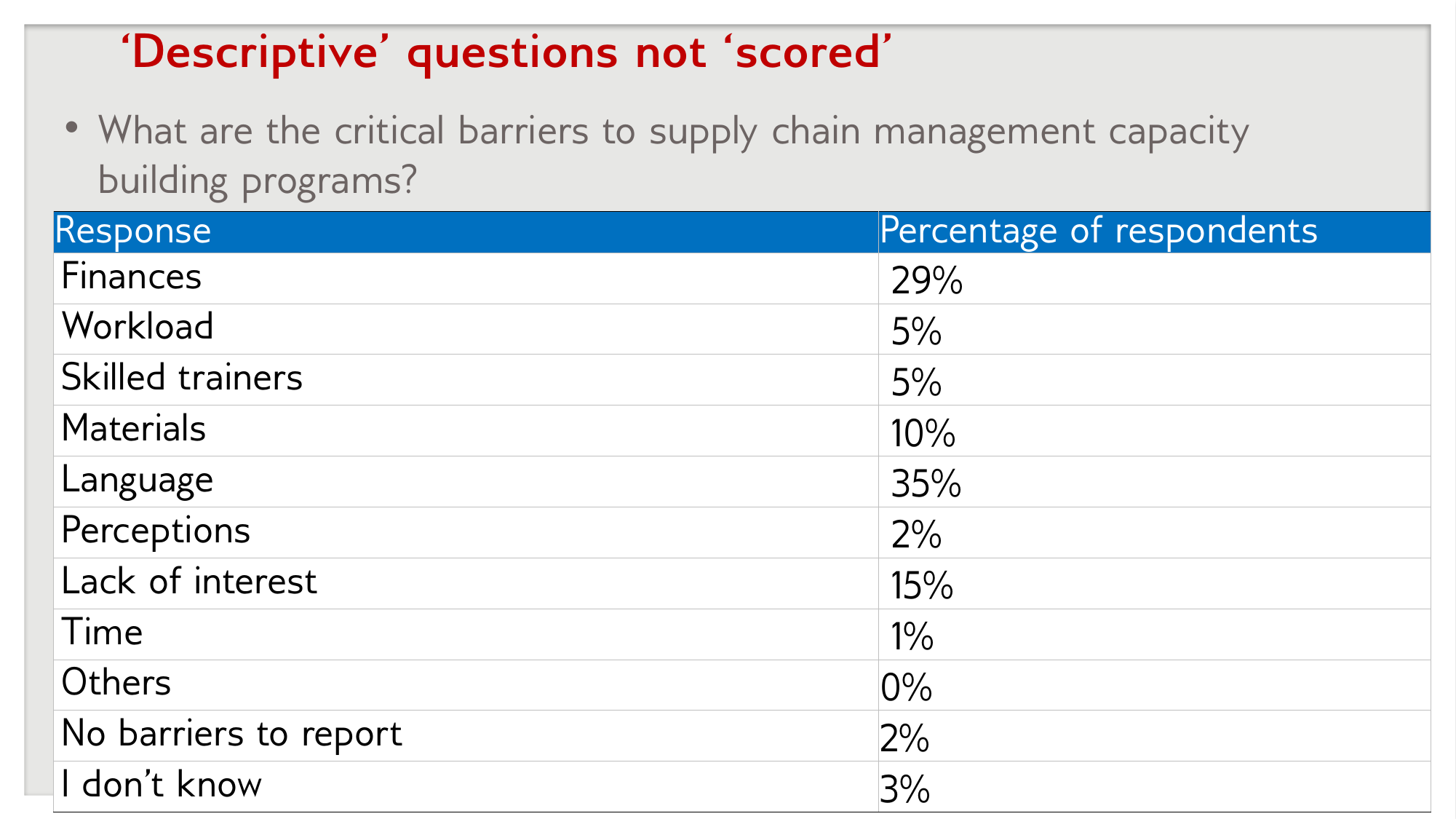

# ‘Descriptive’ questions not ‘scored’
What are the critical barriers to supply chain management capacity building programs?
| Response | Percentage of respondents |
| --- | --- |
| Finances | 29% |
| Workload | 5% |
| Skilled trainers | 5% |
| Materials | 10% |
| Language | 35% |
| Perceptions | 2% |
| Lack of interest | 15% |
| Time | 1% |
| Others | 0% |
| No barriers to report | 2% |
| I don’t know | 3% |
11